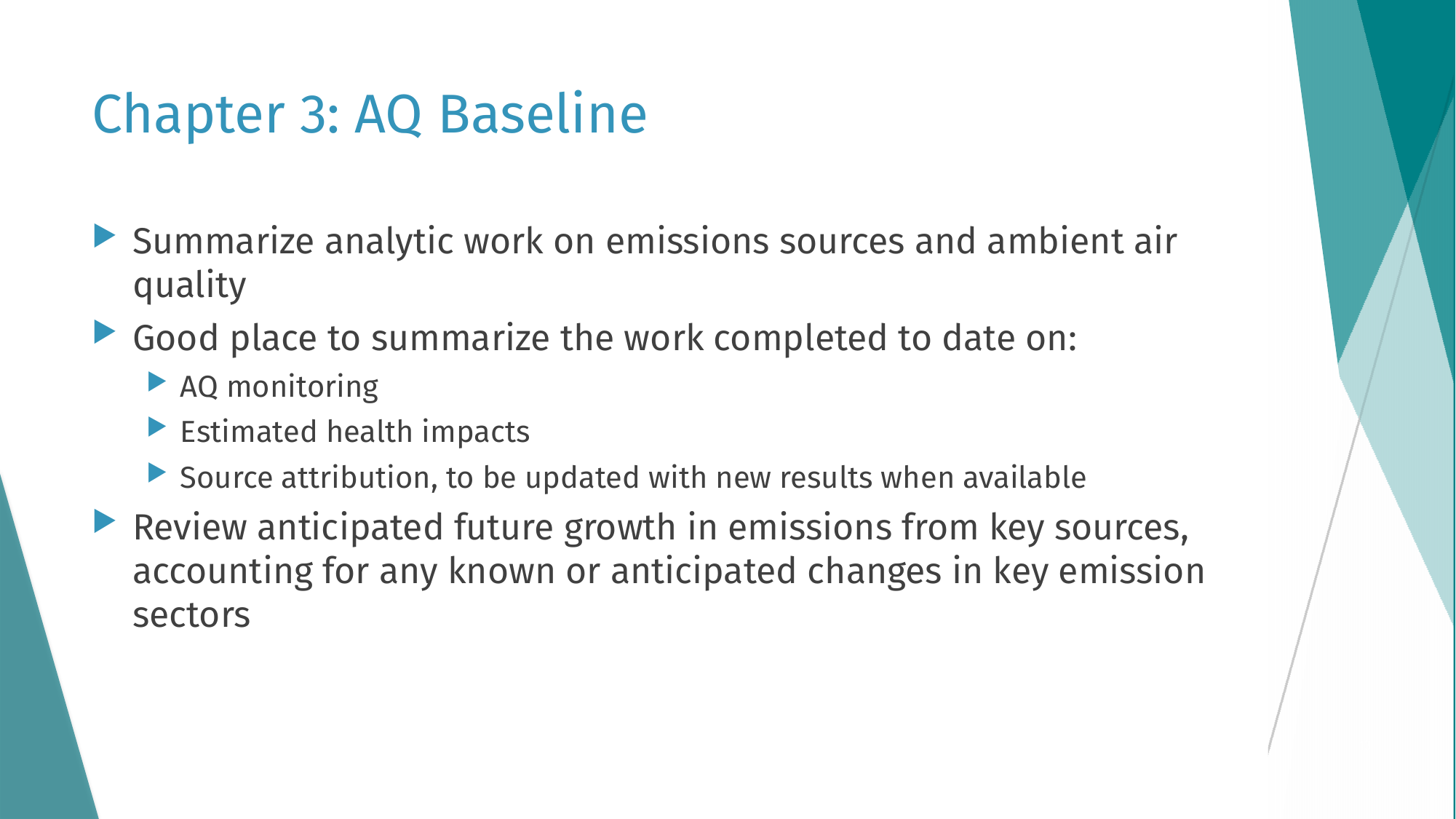

# Chapter 3: AQ Baseline
Summarize analytic work on emissions sources and ambient air quality
Good place to summarize the work completed to date on:
AQ monitoring
Estimated health impacts
Source attribution, to be updated with new results when available
Review anticipated future growth in emissions from key sources, accounting for any known or anticipated changes in key emission sectors
13